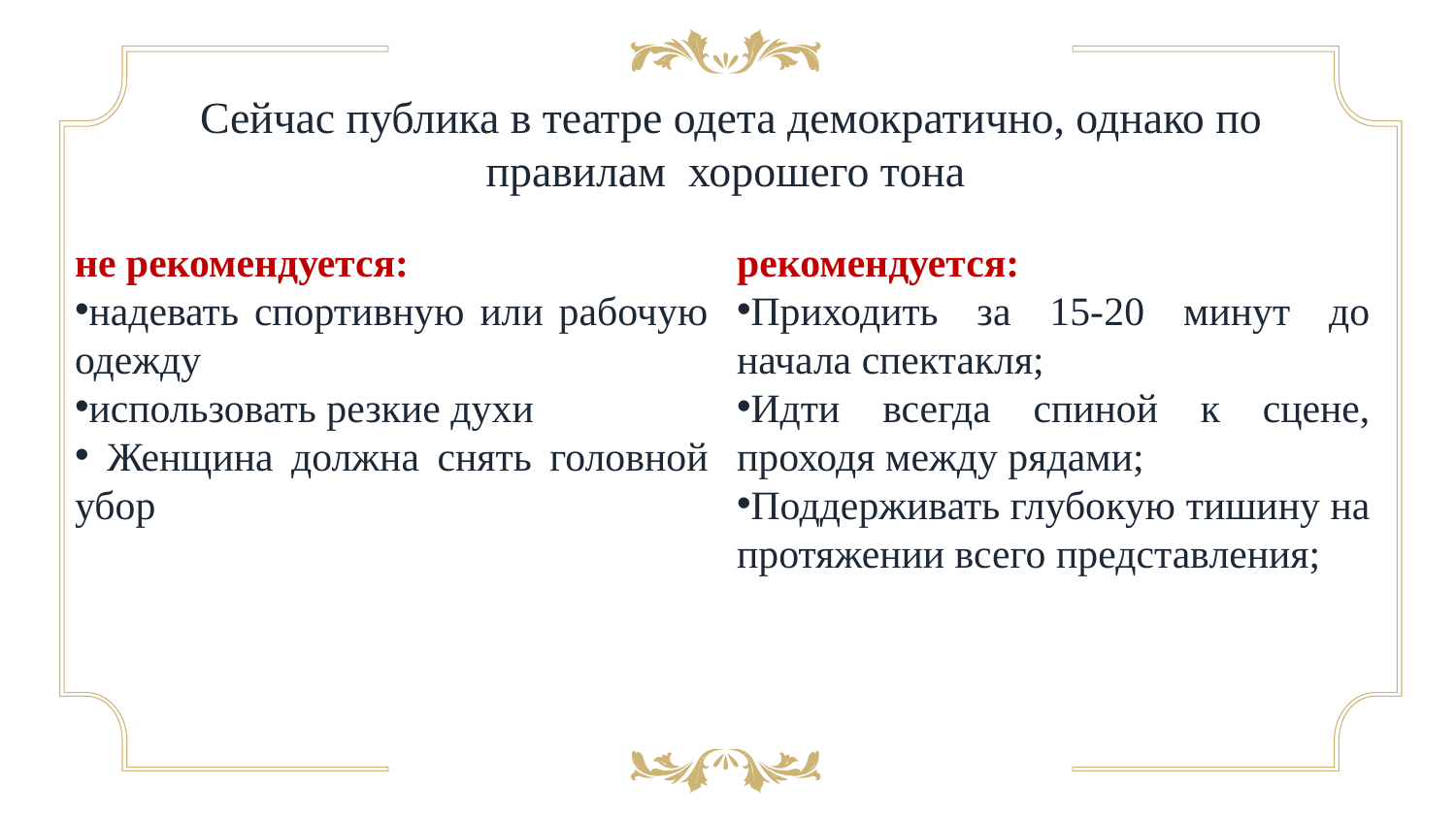

Сейчас публика в театре одета демократично, однако по правилам  хорошего тона
не рекомендуется:
надевать спортивную или рабочую одежду
использовать резкие духи
 Женщина должна снять головной убор

рекомендуется:
Приходить за 15-20 минут до начала спектакля;
Идти всегда спиной к сцене, проходя между рядами;
Поддерживать глубокую тишину на протяжении всего представления;